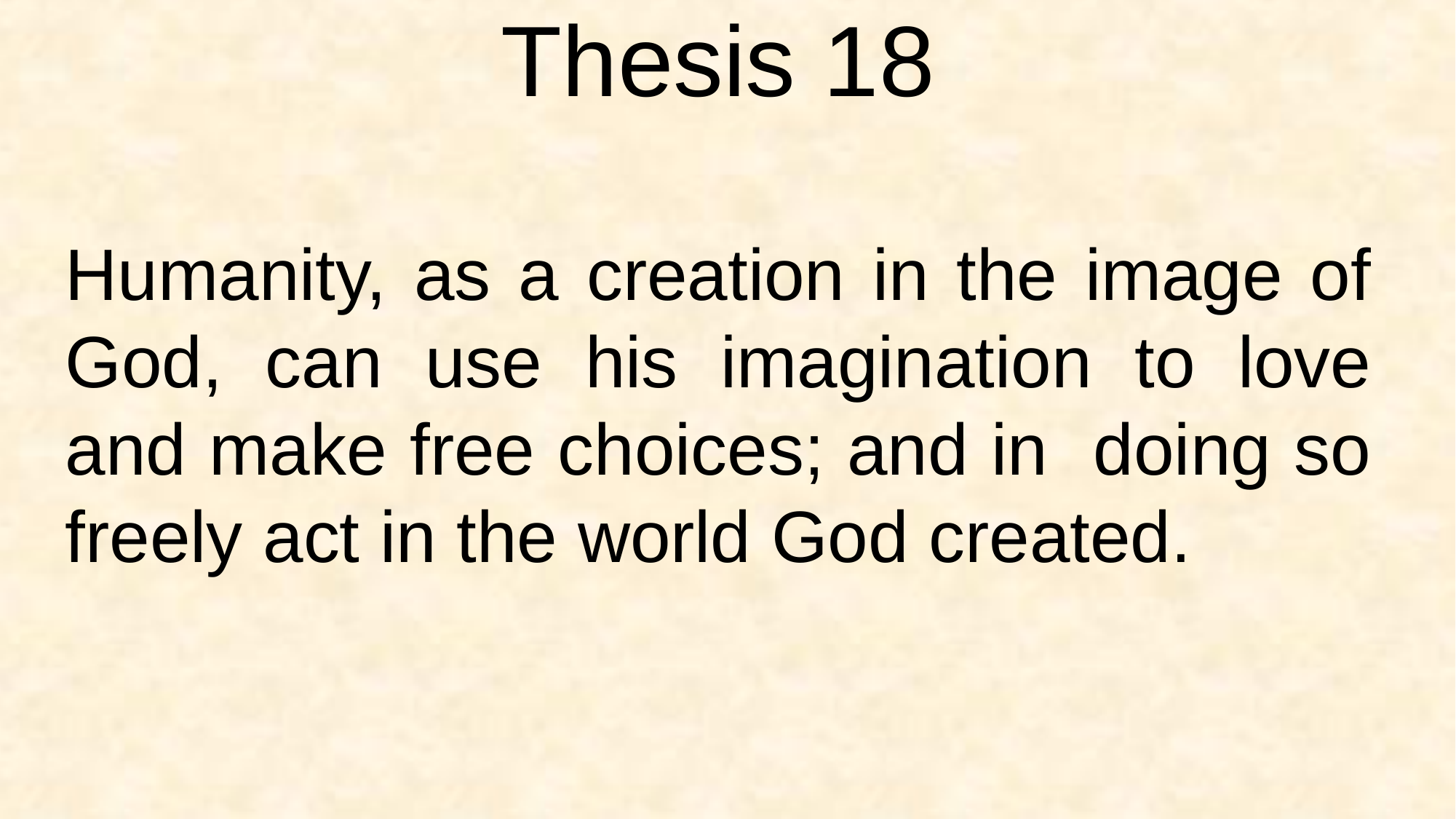

Thesis 18

Humanity, as a creation in the image of God, can use his imagination to love and make free choices; and in  doing so freely act in the world God created.